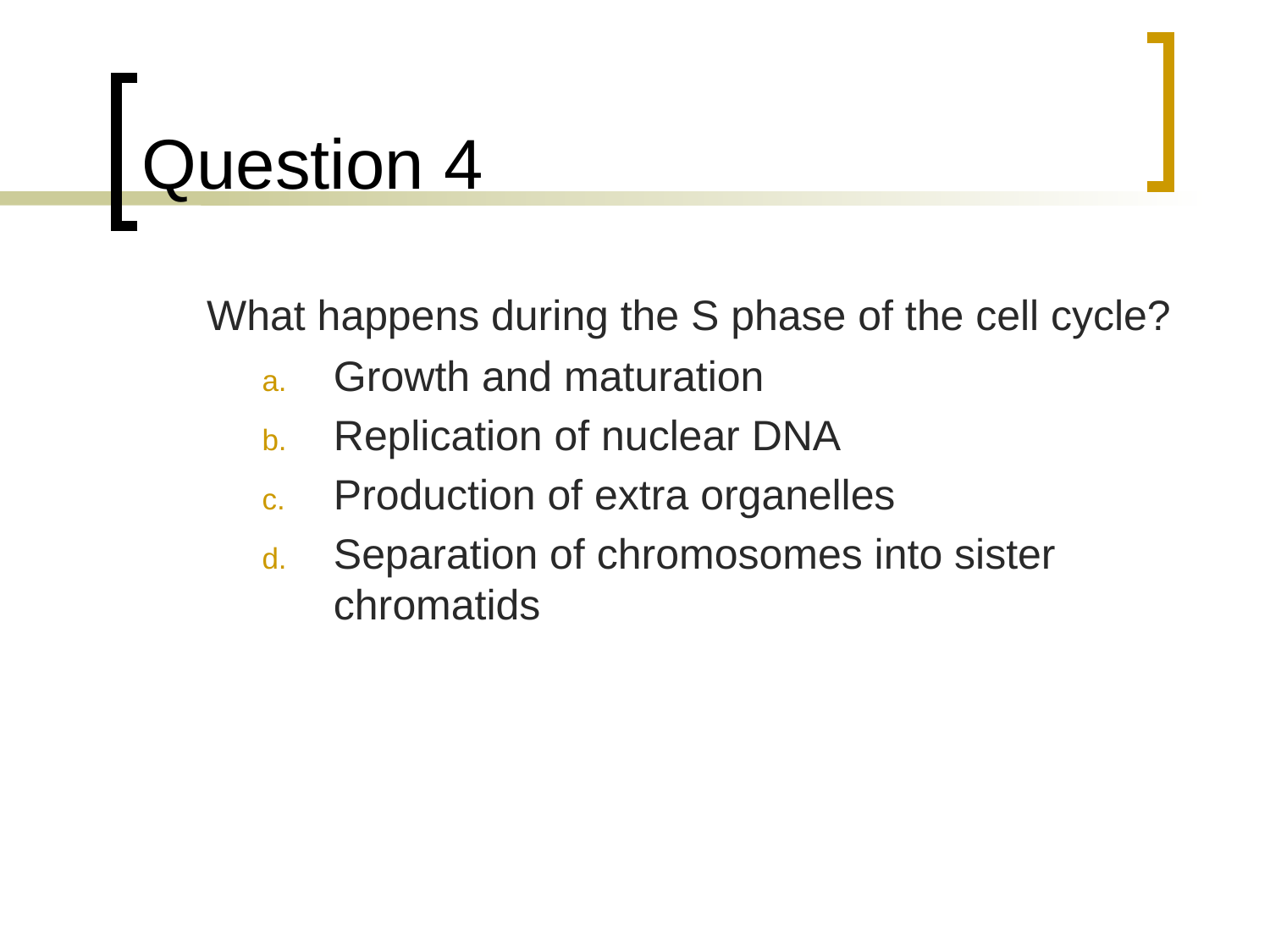

# Question 4
	What happens during the S phase of the cell cycle?
Growth and maturation
Replication of nuclear DNA
Production of extra organelles
Separation of chromosomes into sister chromatids